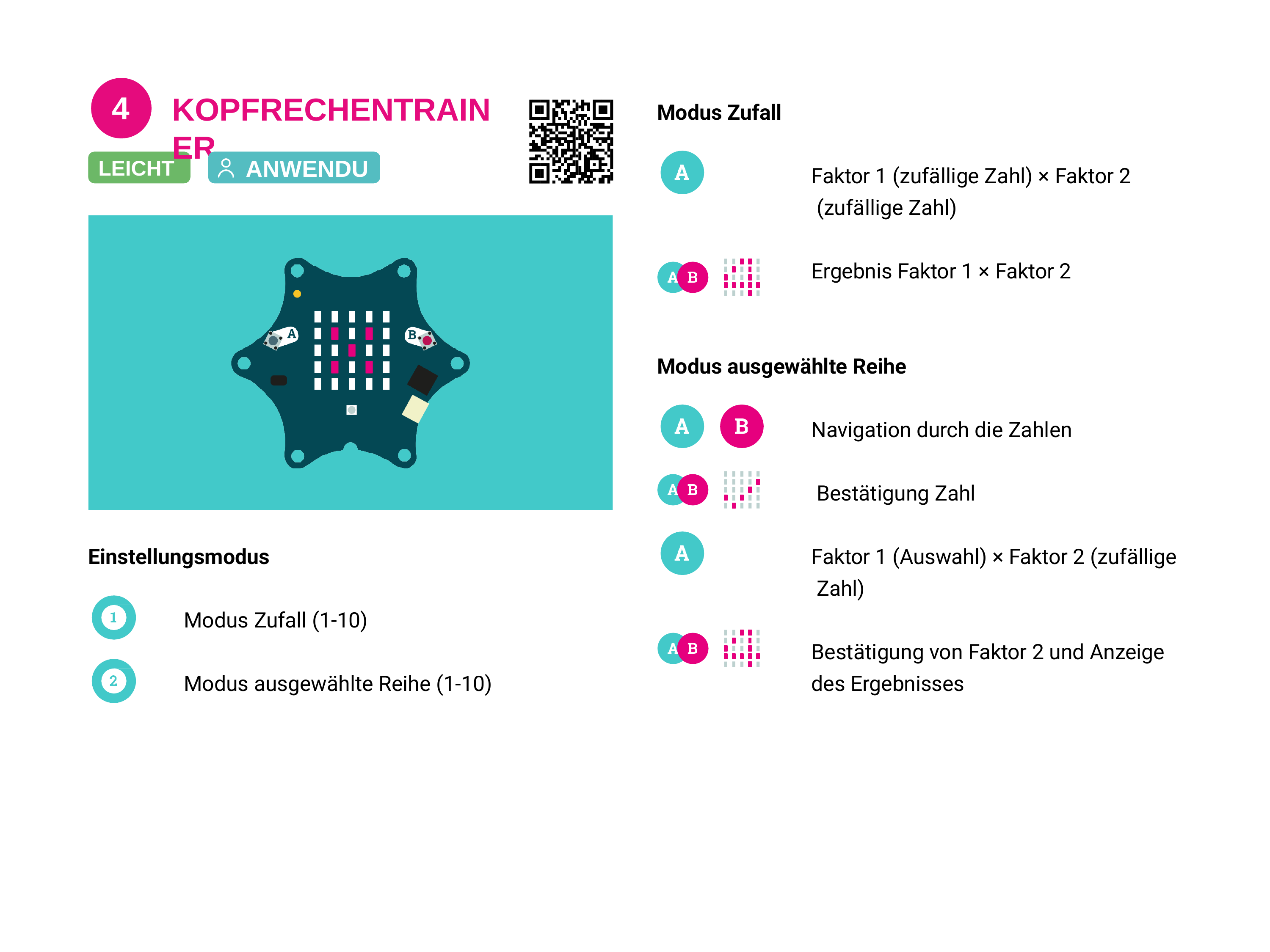

4
# KOPFRECHENTRAINER
Modus Zufall

ANWENDUNG
LEICHT
Faktor 1 (zufällige Zahl) × Faktor 2  (zufällige Zahl)

Ergebnis Faktor 1 × Faktor 2

Modus ausgewählte Reihe
Navigation durch die Zahlen  Bestätigung Zahl

Faktor 1 (Auswahl) × Faktor 2 (zufällige  Zahl)

Bestätigung von Faktor 2 und Anzeige
des Ergebnisses

Einstellungsmodus

Modus Zufall (1-10)

Modus ausgewählte Reihe (1-10)